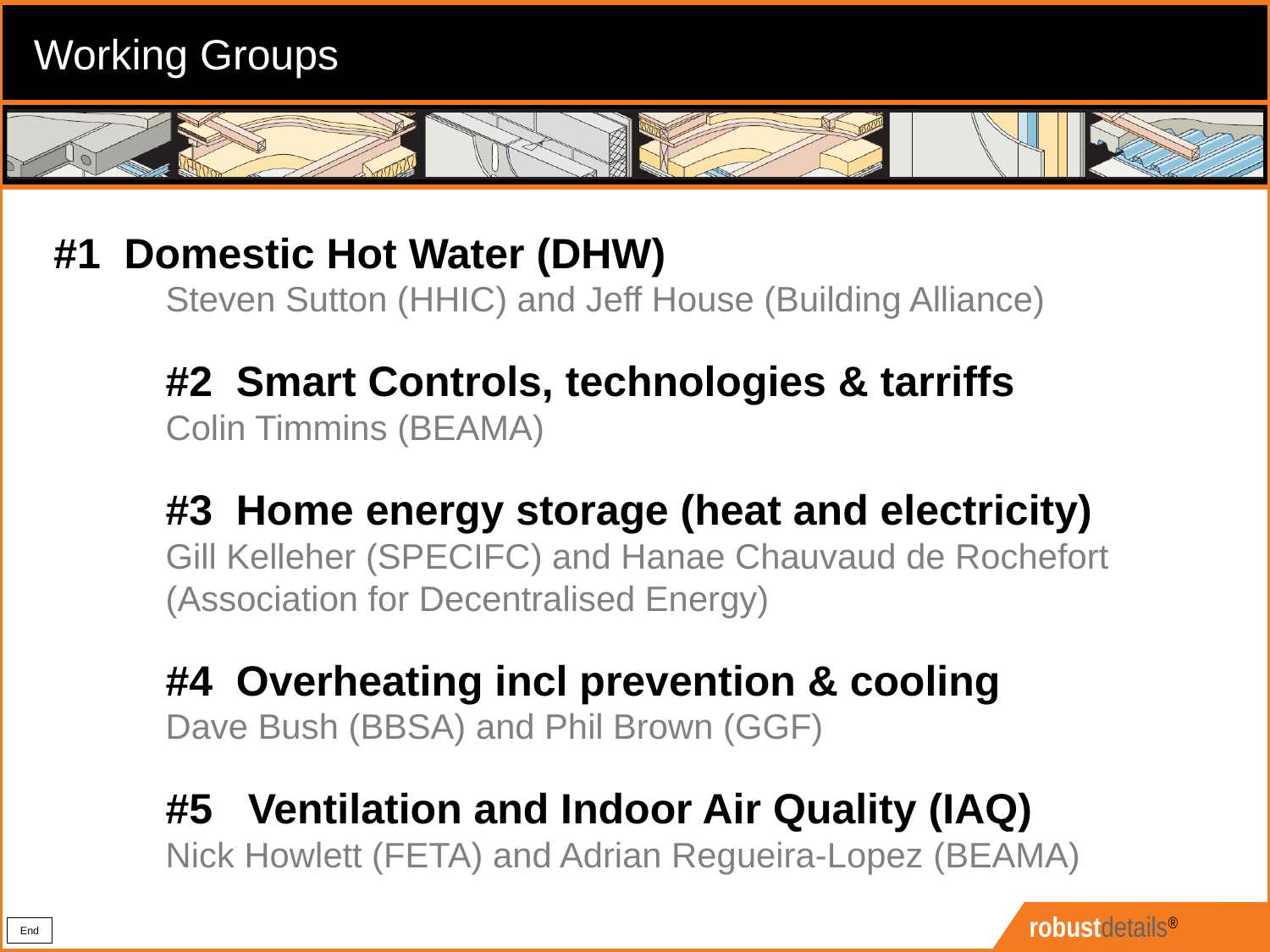

Working Groups
#1  Domestic Hot Water (DHW)
Steven Sutton (HHIC) and Jeff House (Building Alliance)
#2  Smart Controls, technologies & tarriffs
Colin Timmins (BEAMA)
#3  Home energy storage (heat and electricity)
Gill Kelleher (SPECIFC) and Hanae Chauvaud de Rochefort (Association for Decentralised Energy)
#4  Overheating incl prevention & cooling
Dave Bush (BBSA) and Phil Brown (GGF)
#5   Ventilation and Indoor Air Quality (IAQ)
Nick Howlett (FETA) and Adrian Regueira-Lopez (BEAMA)
End